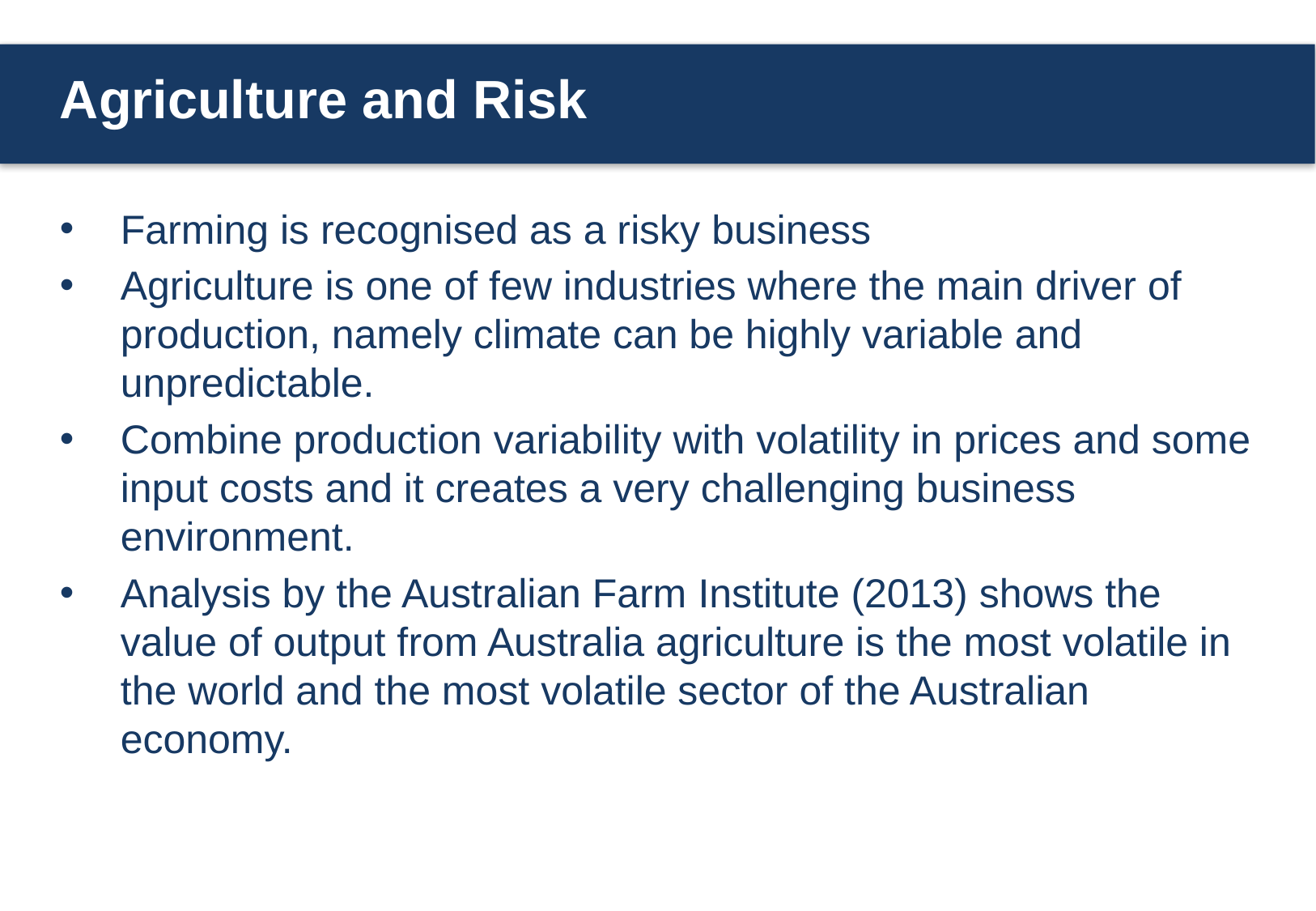

# Agriculture and Risk
Farming is recognised as a risky business
Agriculture is one of few industries where the main driver of production, namely climate can be highly variable and unpredictable.
Combine production variability with volatility in prices and some input costs and it creates a very challenging business environment.
Analysis by the Australian Farm Institute (2013) shows the value of output from Australia agriculture is the most volatile in the world and the most volatile sector of the Australian economy.